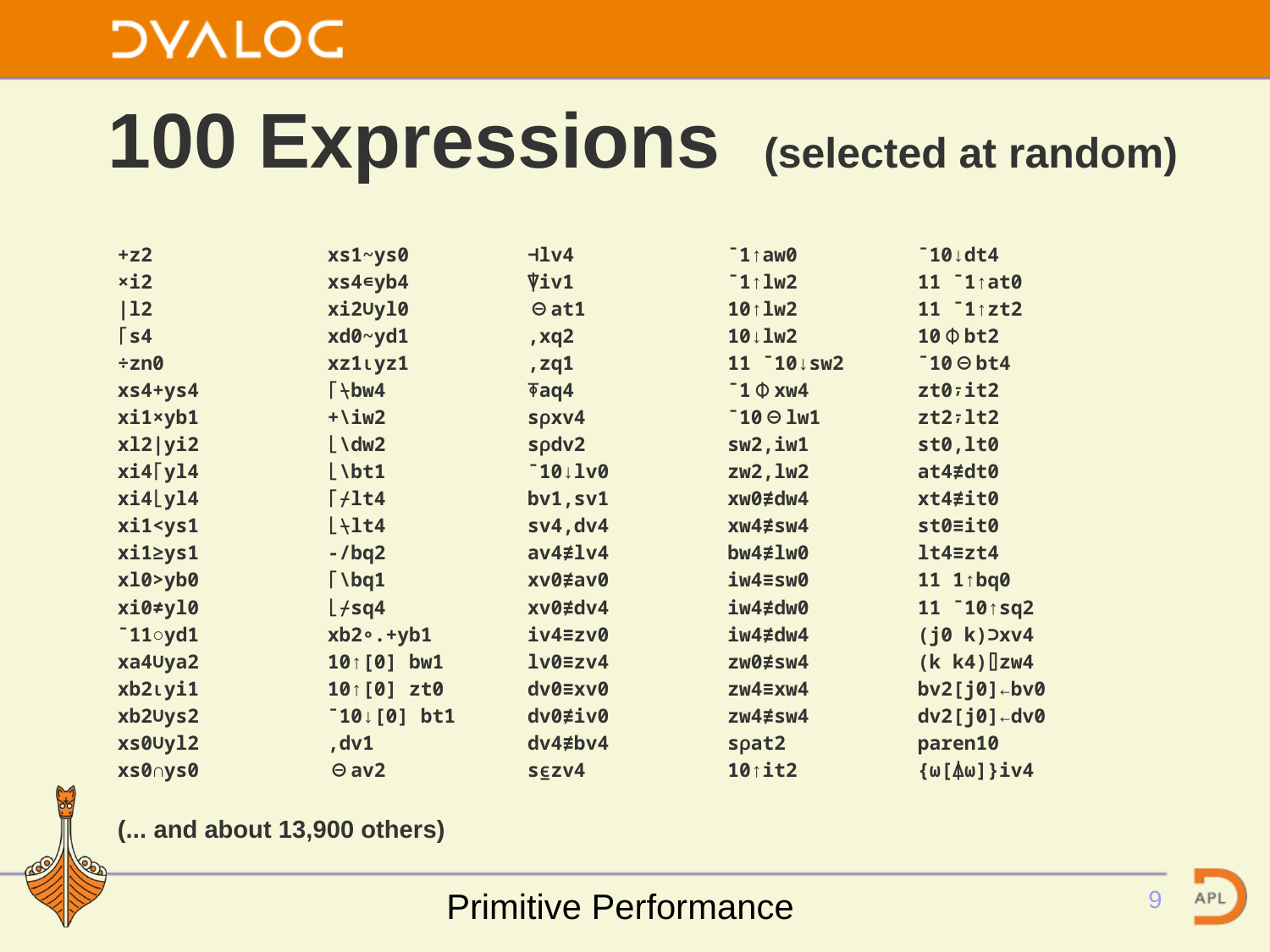

# 100 Expressions  (selected at random)
+z2
×i2
|l2
⌈s4
÷zn0
xs4+ys4
xi1×yb1
xl2|yi2
xi4⌈yl4
xi4⌊yl4
xi1<ys1
xi1≥ys1
xl0>yb0
xi0≠yl0
¯11○yd1
xa4∪ya2
xb2⍳yi1
xb2∪ys2
xs0∪yl2
xs0∩ys0

(... and about 13,900 others)
xs1~ys0
xs4∊yb4
xi2∪yl0
xd0~yd1
xz1⍳yz1
⌈⍀bw4
+\iw2
⌊\dw2
⌊\bt1
⌈⌿lt4
⌊⍀lt4
-/bq2
⌈\bq1
⌊⌿sq4
xb2∘.+yb1
10↑[0] bw1
10↑[0] zt0
¯10↓[0] bt1
,dv1
⊖av2
⊣lv4
⍒iv1
⊖at1
,xq2
,zq1
⍕aq4
s⍴xv4
s⍴dv2
¯10↓lv0
bv1,sv1
sv4,dv4
av4≢lv4
xv0≢av0
xv0≢dv4
iv4≡zv0
lv0≡zv4
dv0≡xv0
dv0≢iv0
dv4≢bv4
s⍷zv4
¯1↑aw0
¯1↑lw2
10↑lw2
10↓lw2
11 ¯10↓sw2
¯1⌽xw4
¯10⊖lw1
sw2,iw1
zw2,lw2
xw0≢dw4
xw4≢sw4
bw4≢lw0
iw4≡sw0
iw4≢dw0
iw4≢dw4
zw0≢sw4
zw4≡xw4
zw4≢sw4
s⍴at2
10↑it2
¯10↓dt4
11 ¯1↑at0
11 ¯1↑zt2
10⌽bt2
¯10⊖bt4
zt0⍪it2
zt2⍪lt2
st0,lt0
at4≢dt0
xt4≢it0
st0≡it0
lt4≡zt4
11 1↑bq0
11 ¯10↑sq2
(j0 k)⊃xv4
(k k4)⌷zw4
bv2[j0]←bv0
dv2[j0]←dv0
paren10
{⍵[⍋⍵]}iv4

Primitive Performance
9